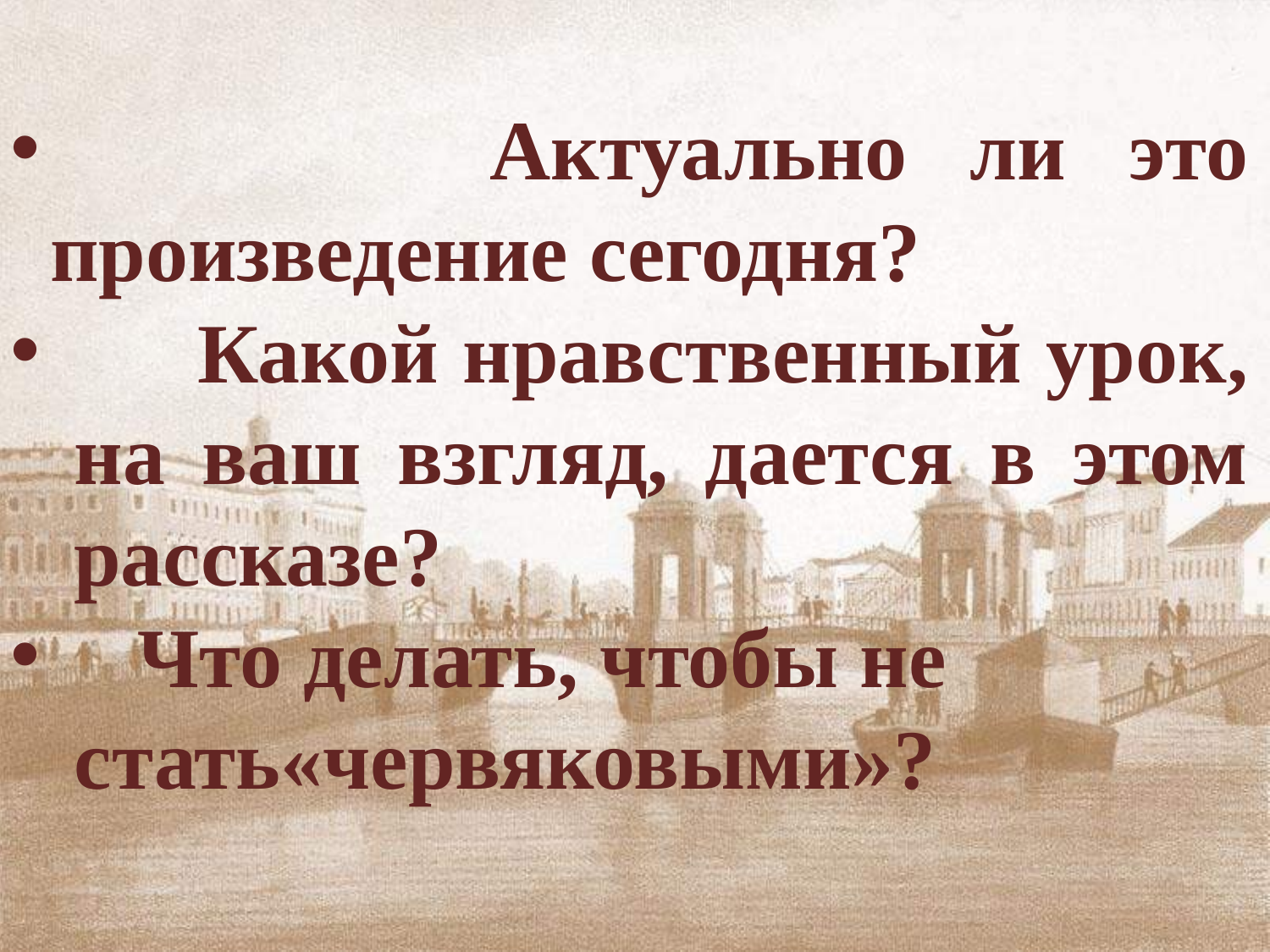

Актуально ли это произведение сегодня?
     Какой нравственный урок, на ваш взгляд, дается в этом рассказе?
   Что делать, чтобы не стать«червяковыми»?